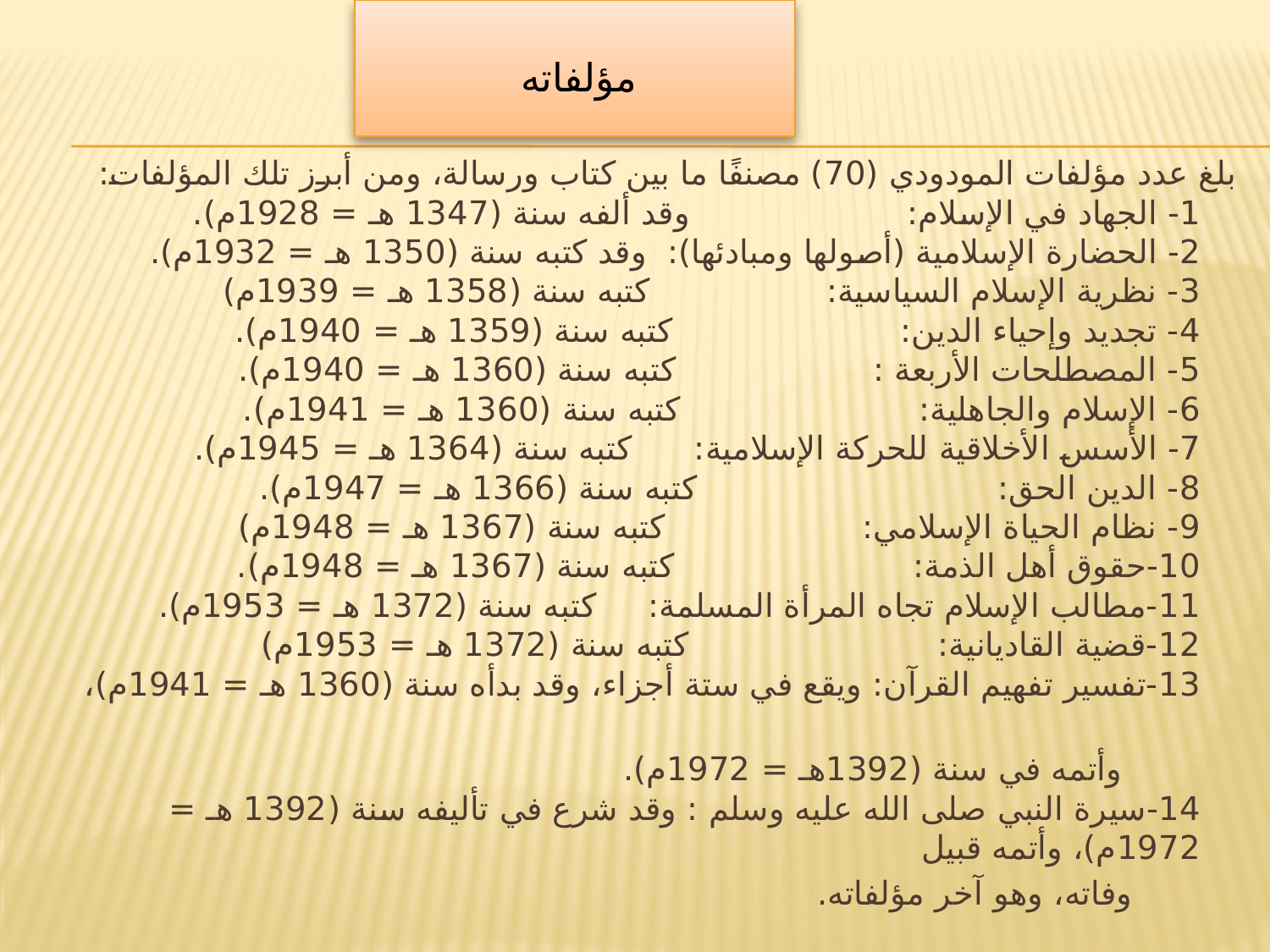

# مؤلفاته
بلغ عدد مؤلفات المودودي (70) مصنفًا ما بين كتاب ورسالة، ومن أبرز تلك المؤلفات:
1- الجهاد في الإسلام:                     وقد ألفه سنة (1347 هـ = 1928م).
2- الحضارة الإسلامية (أصولها ومبادئها):  وقد كتبه سنة (1350 هـ = 1932م).
3- نظرية الإسلام السياسية:                 كتبه سنة (1358 هـ = 1939م)
4- تجديد وإحياء الدين:                      كتبه سنة (1359 هـ = 1940م).
5- المصطلحات الأربعة :                   كتبه سنة (1360 هـ = 1940م).
6- الإسلام والجاهلية:                       كتبه سنة (1360 هـ = 1941م).
7- الأسس الأخلاقية للحركة الإسلامية:      كتبه سنة (1364 هـ = 1945م).
8- الدين الحق:                             كتبه سنة (1366 هـ = 1947م).
9- نظام الحياة الإسلامي:                   كتبه سنة (1367 هـ = 1948م)
10-حقوق أهل الذمة:                       كتبه سنة (1367 هـ = 1948م).
11-مطالب الإسلام تجاه المرأة المسلمة:     كتبه سنة (1372 هـ = 1953م).
12-قضية القاديانية:                        كتبه سنة (1372 هـ = 1953م)
13-تفسير تفهيم القرآن: ويقع في ستة أجزاء، وقد بدأه سنة (1360 هـ = 1941م)،
           وأتمه في سنة (1392هـ = 1972م).
14-سيرة النبي صلى الله عليه وسلم : وقد شرع في تأليفه سنة (1392 هـ = 1972م)، وأتمه قبيل
          وفاته، وهو آخر مؤلفاته.